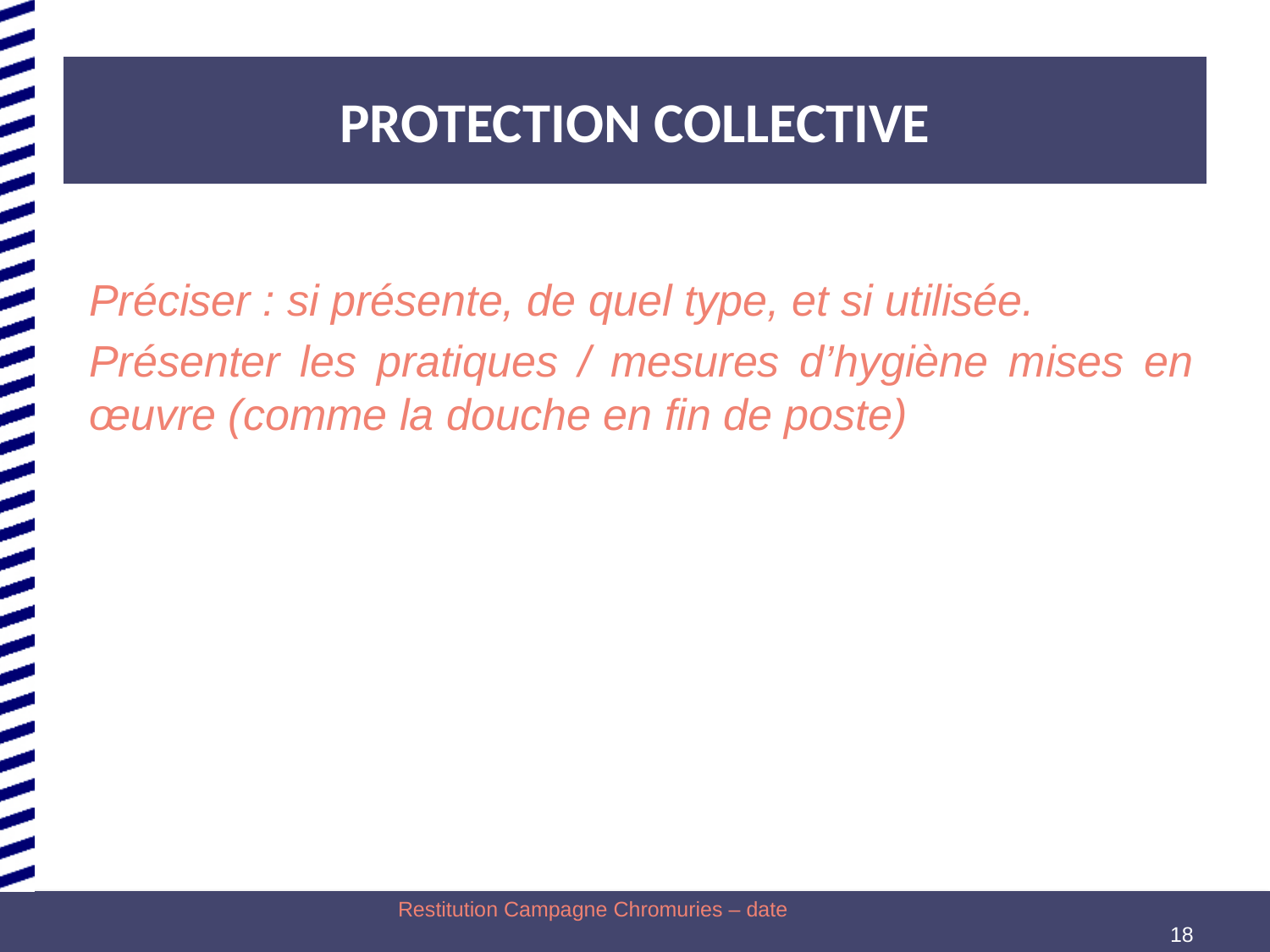

# Protection collective
Préciser : si présente, de quel type, et si utilisée.
Présenter les pratiques / mesures d’hygiène mises en œuvre (comme la douche en fin de poste)

Restitution Campagne Chromuries – date
18